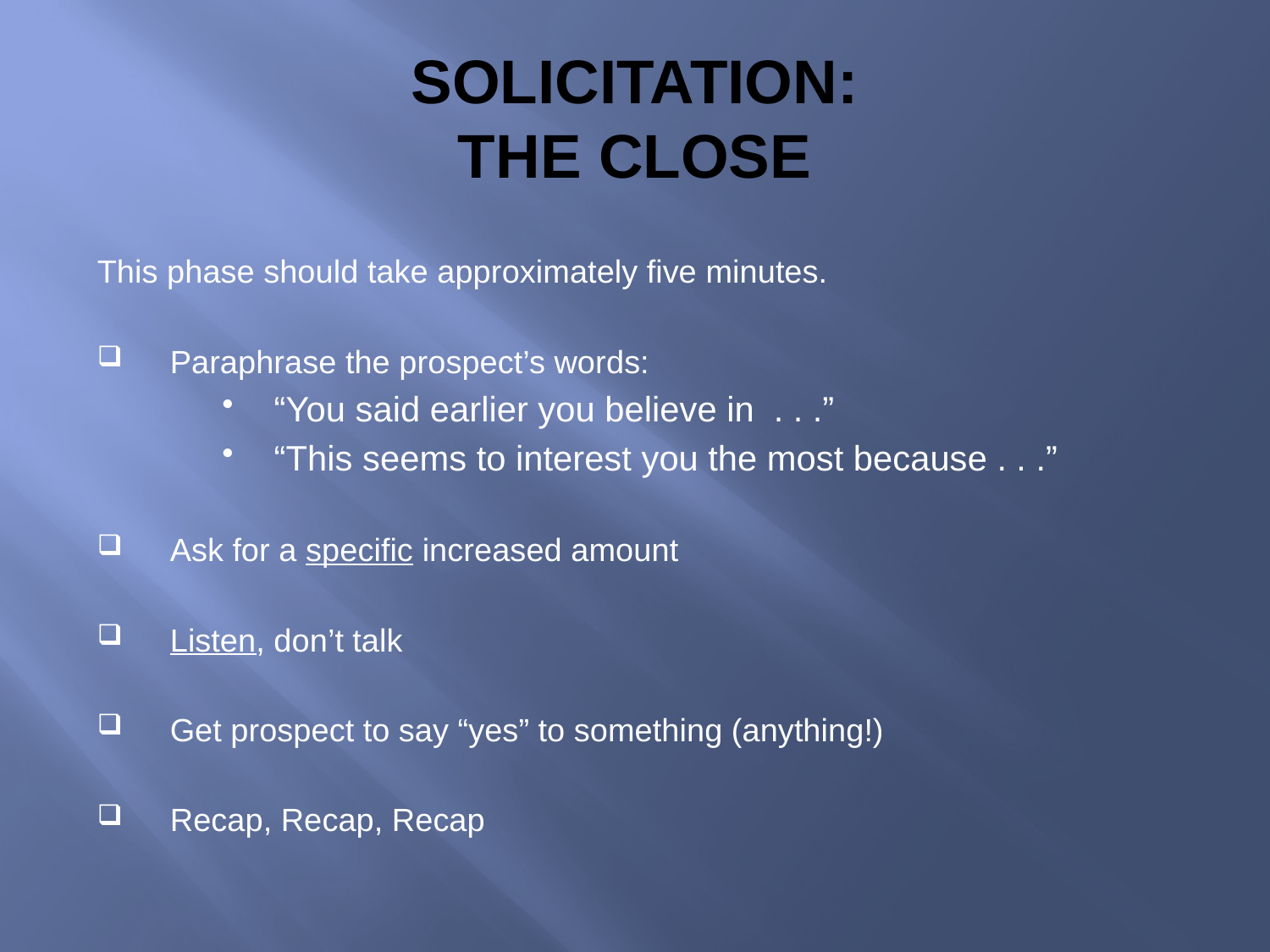

# SOLICITATION: THE CLOSE

This phase should take approximately five minutes.

Paraphrase the prospect’s words:
“You said earlier you believe in  . . .”
“This seems to interest you the most because . . .”

Ask for a specific increased amount

Listen, don’t talk

Get prospect to say “yes” to something (anything!)

Recap, Recap, Recap